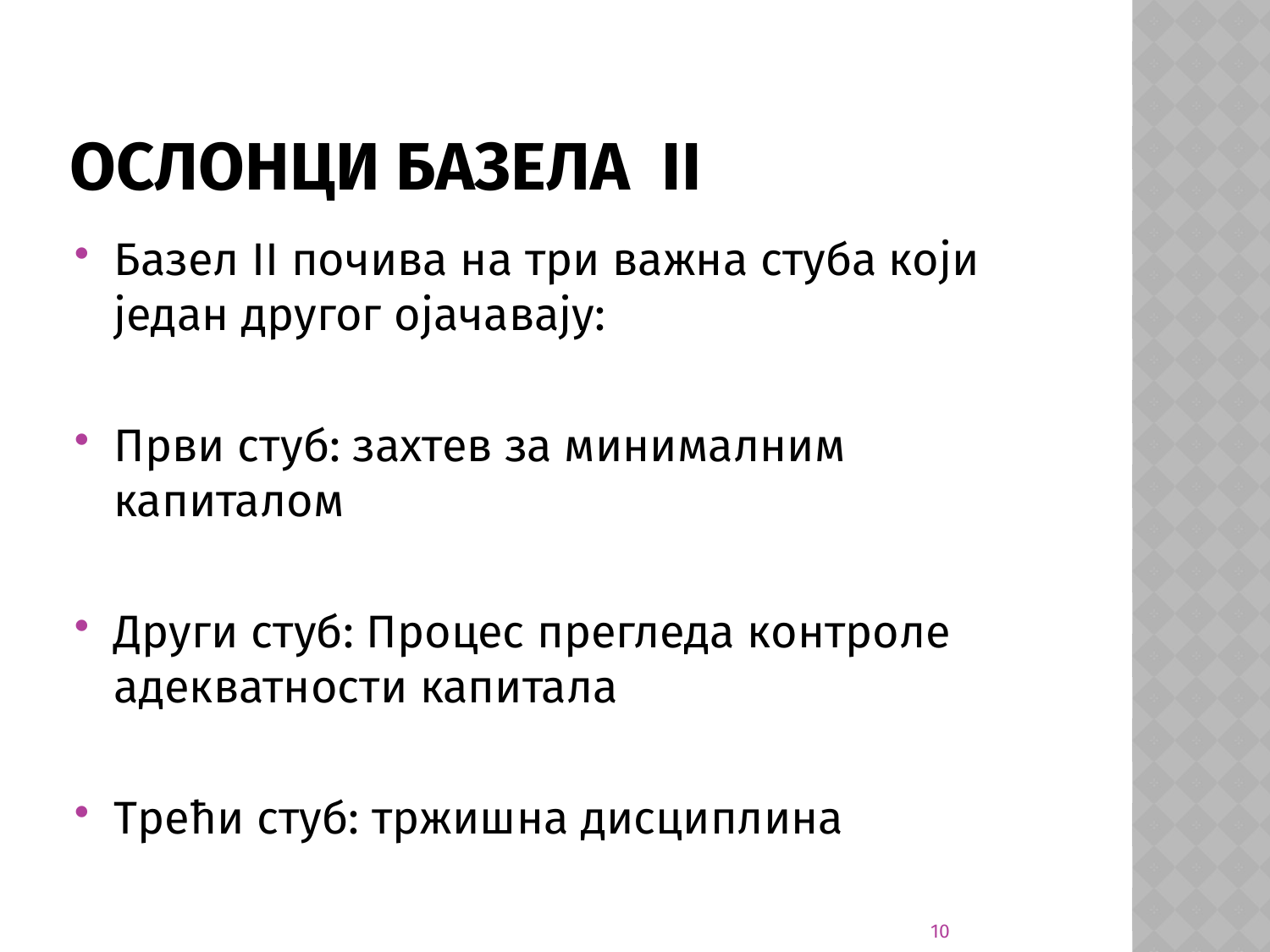

# Ослонци базела  II
Базел II почива на три важна стуба који један другог ојачавају:

Први стуб: захтев за минималним капиталом

Други стуб: Процес прегледа контроле адекватности капитала

Трећи стуб: тржишна дисциплина

10